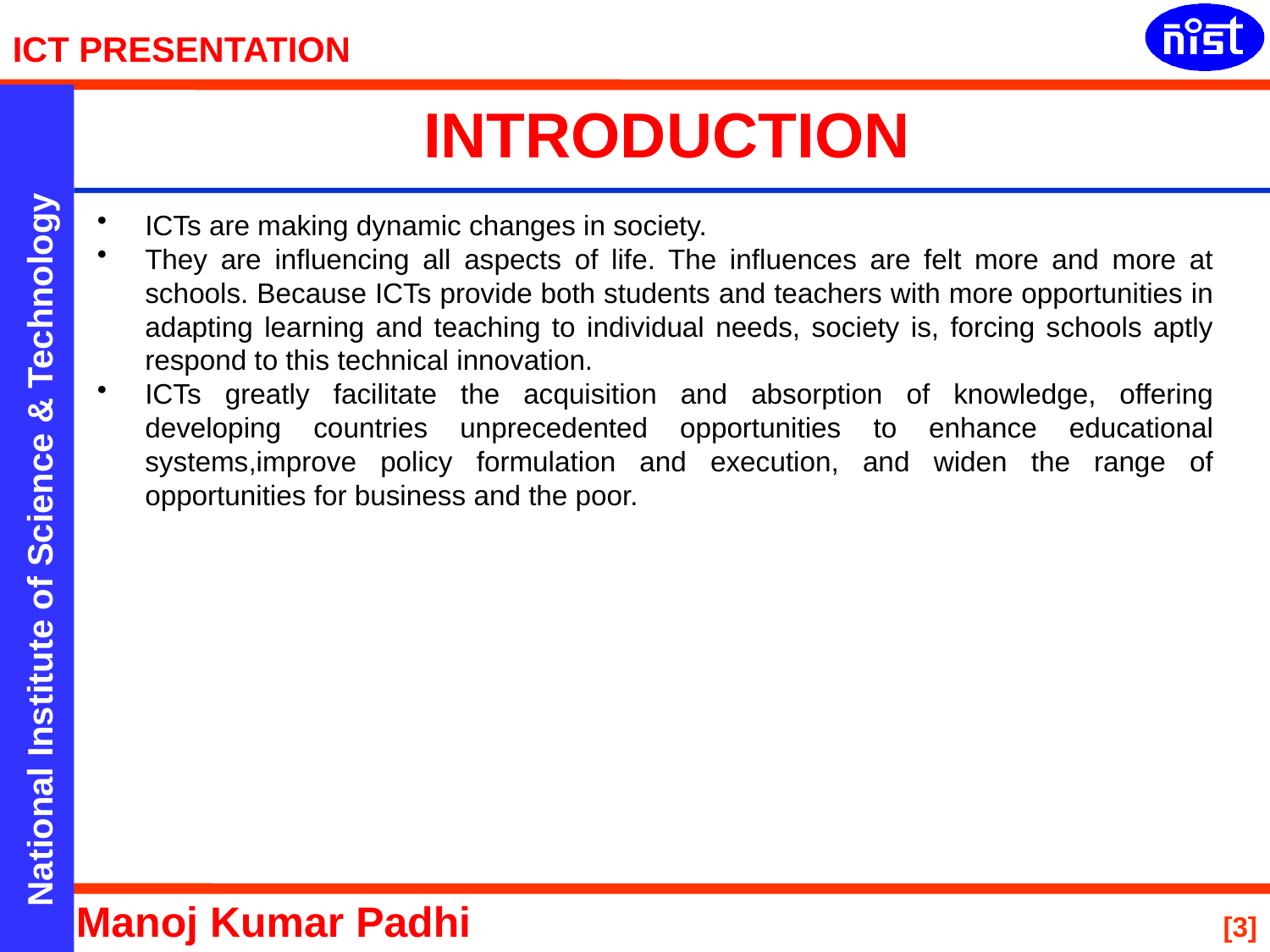

# INTRODUCTION

ICTs are making dynamic changes in society.
They are influencing all aspects of life. The influences are felt more and more at schools. Because ICTs provide both students and teachers with more opportunities in adapting learning and teaching to individual needs, society is, forcing schools aptly respond to this technical innovation.
ICTs greatly facilitate the acquisition and absorption of knowledge, offering developing countries unprecedented opportunities to enhance educational systems,improve policy formulation and execution, and widen the range of opportunities for business and the poor.